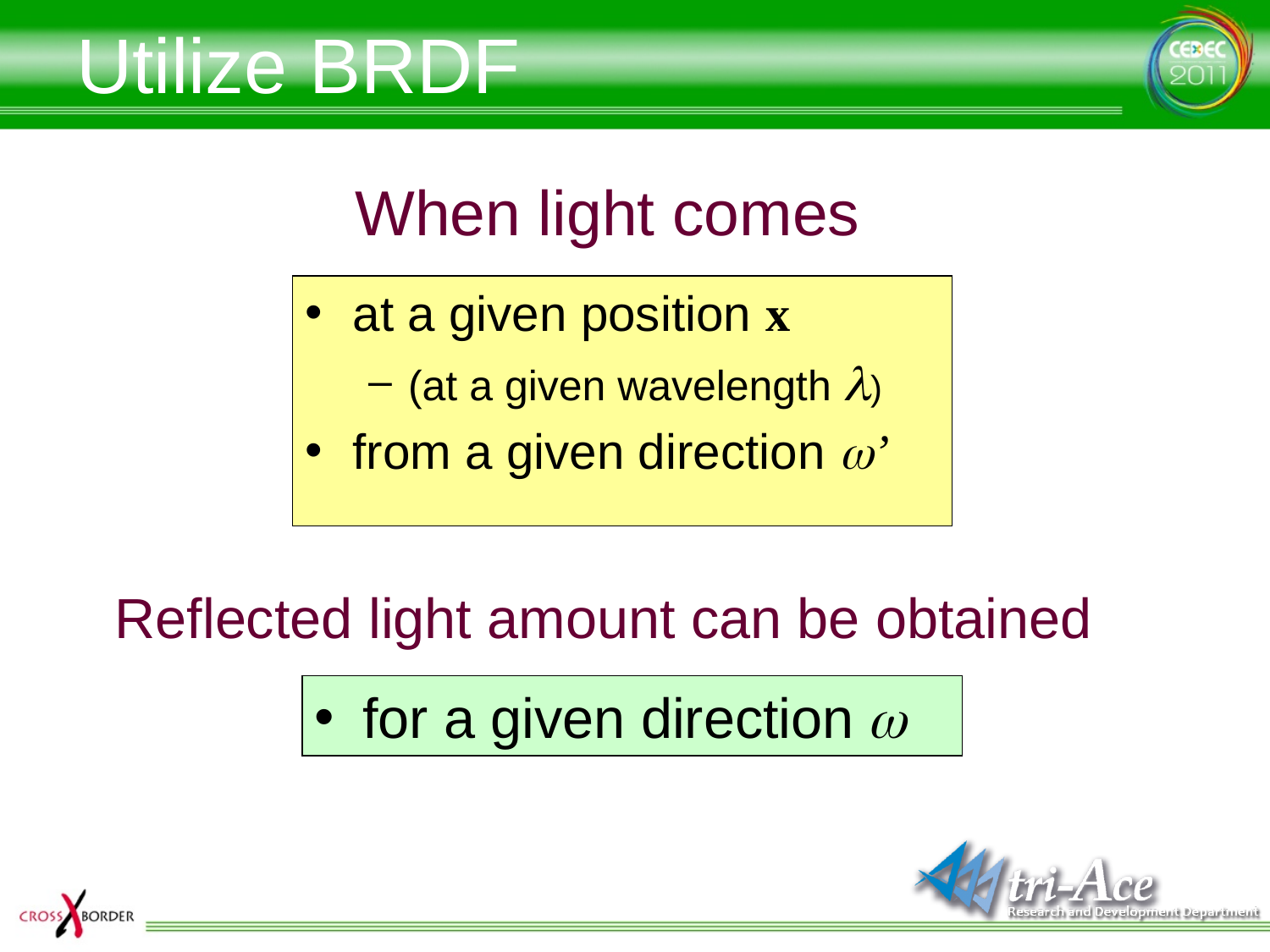

# Utilize BRDF
When light comes
at a given position x
(at a given wavelength λ)
from a given direction ω’
Reflected light amount can be obtained
for a given direction ω